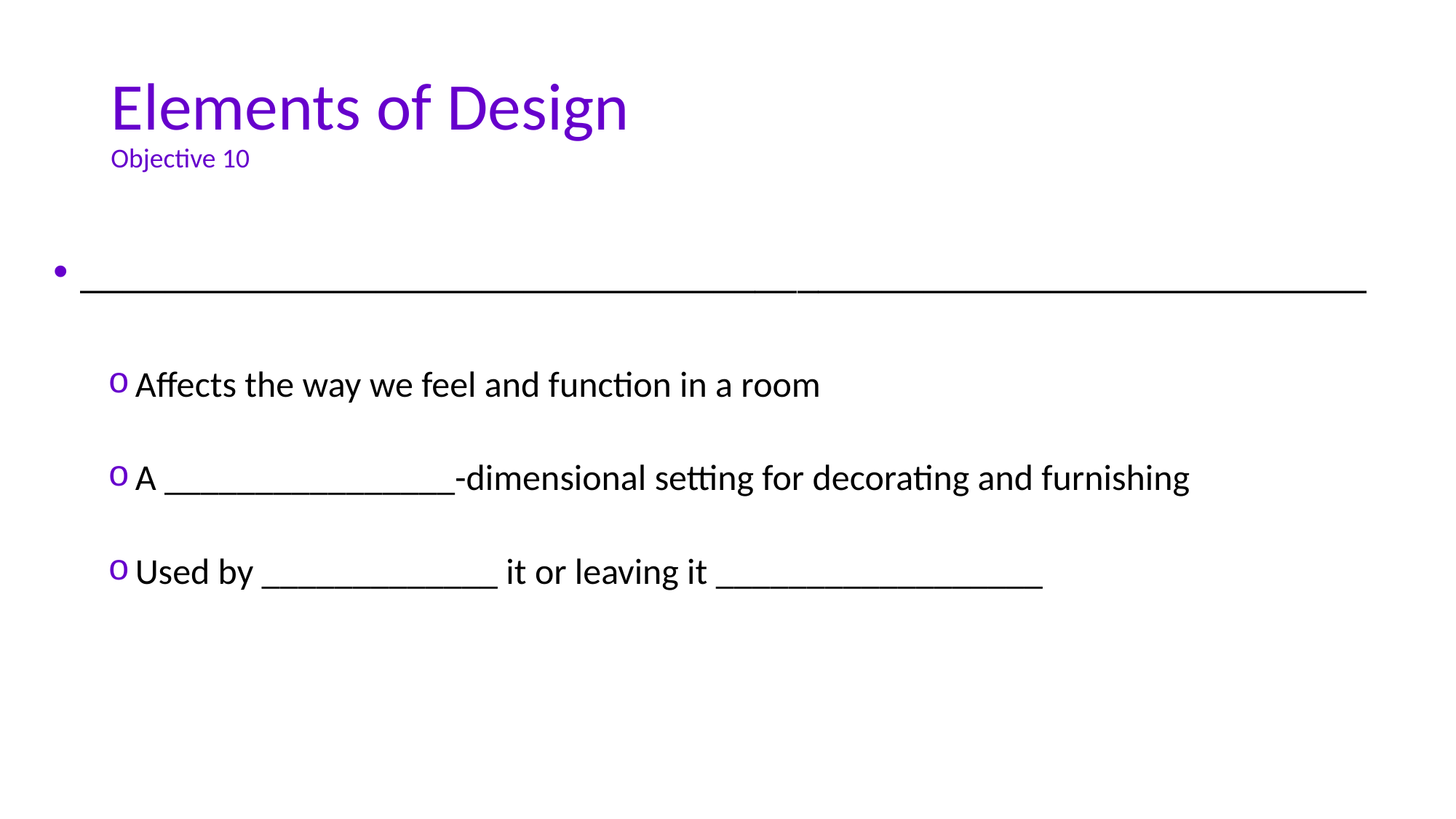

# Elements of Design Objective 10
_____________________________________________________________

Affects the way we feel and function in a room

A ________________-dimensional setting for decorating and furnishing

Used by _____________ it or leaving it __________________